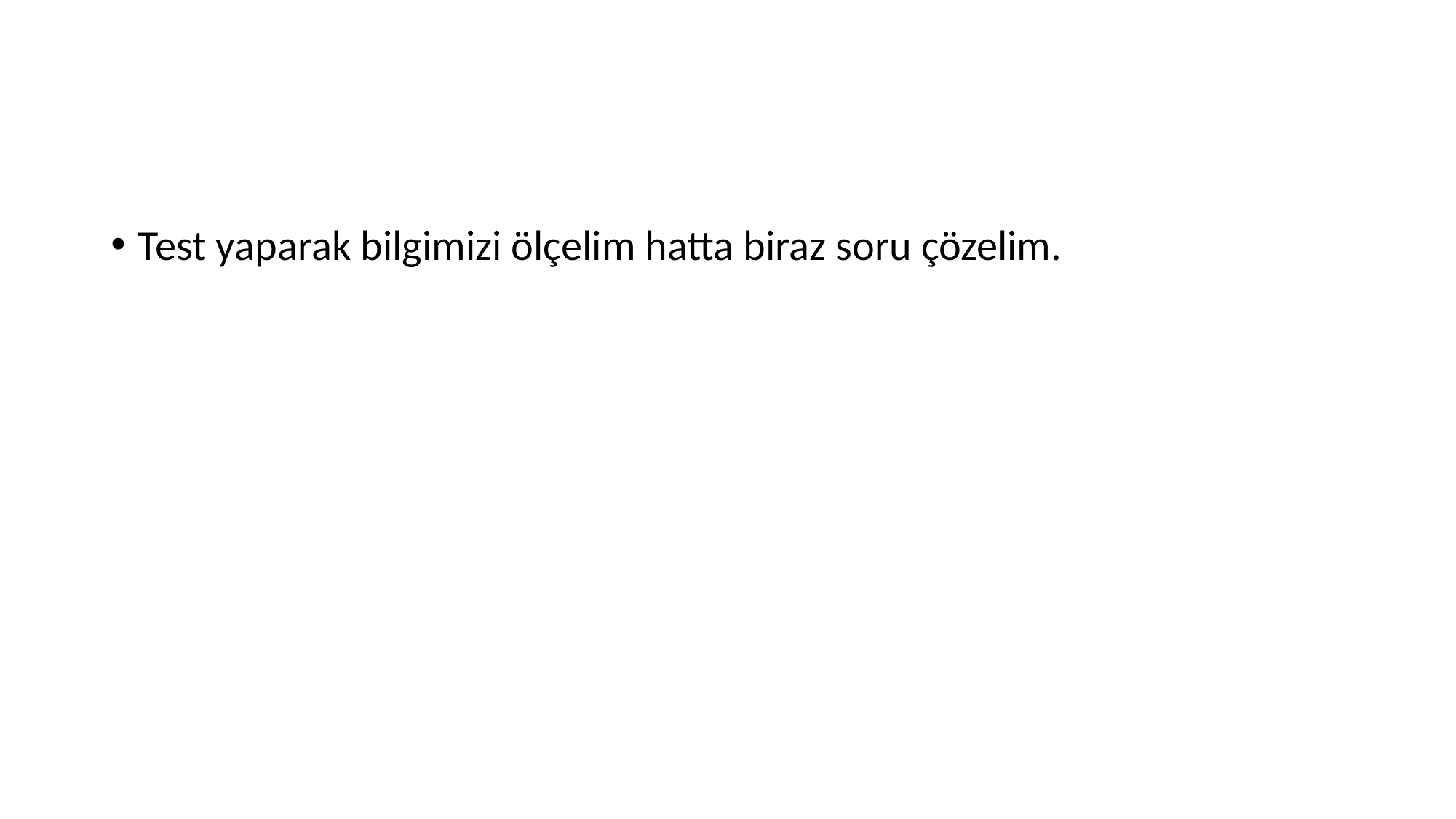

Test yaparak bilgimizi ölçelim hatta biraz soru çözelim.